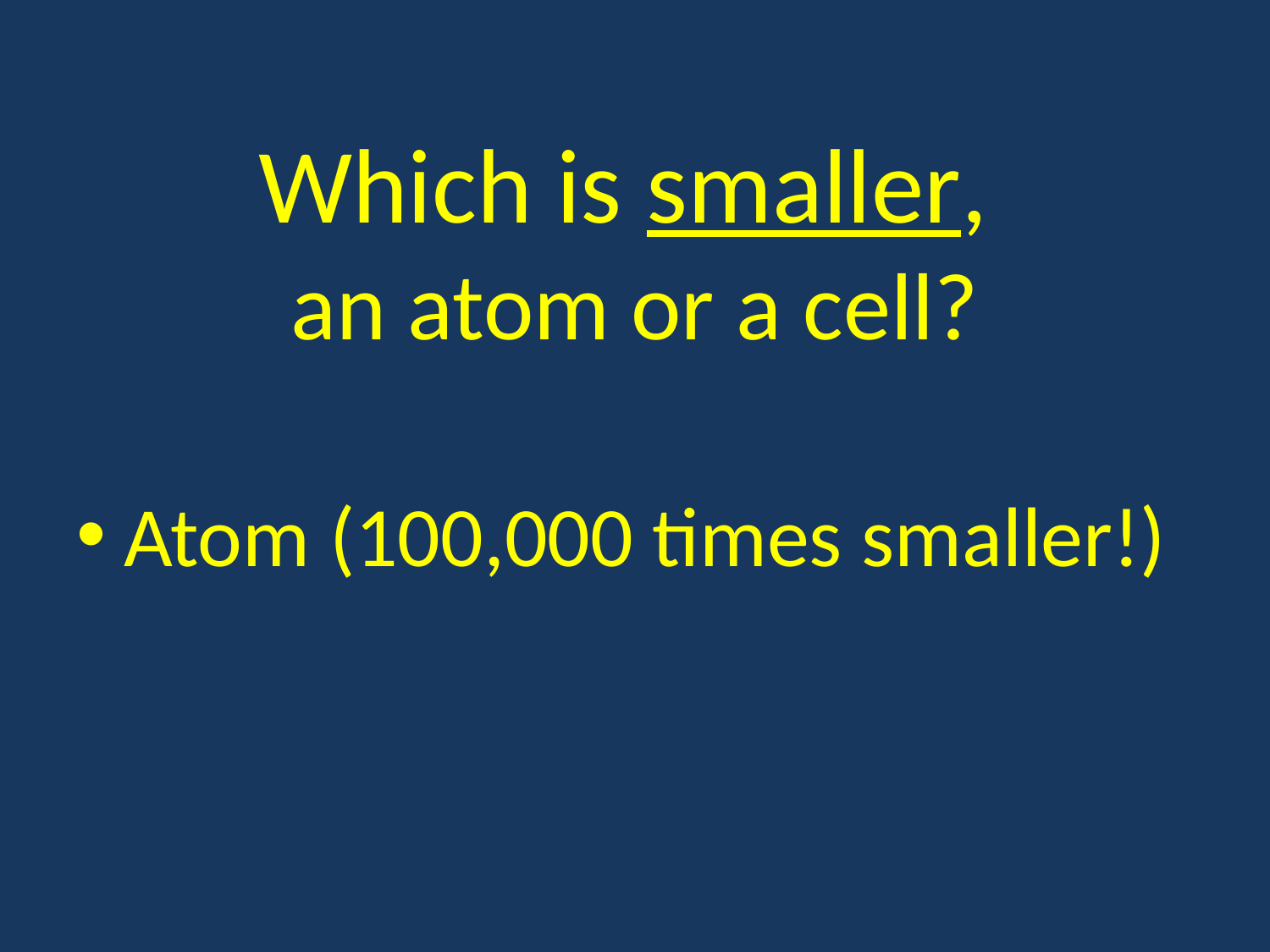

# Which is smaller, an atom or a cell?
Atom (100,000 times smaller!)